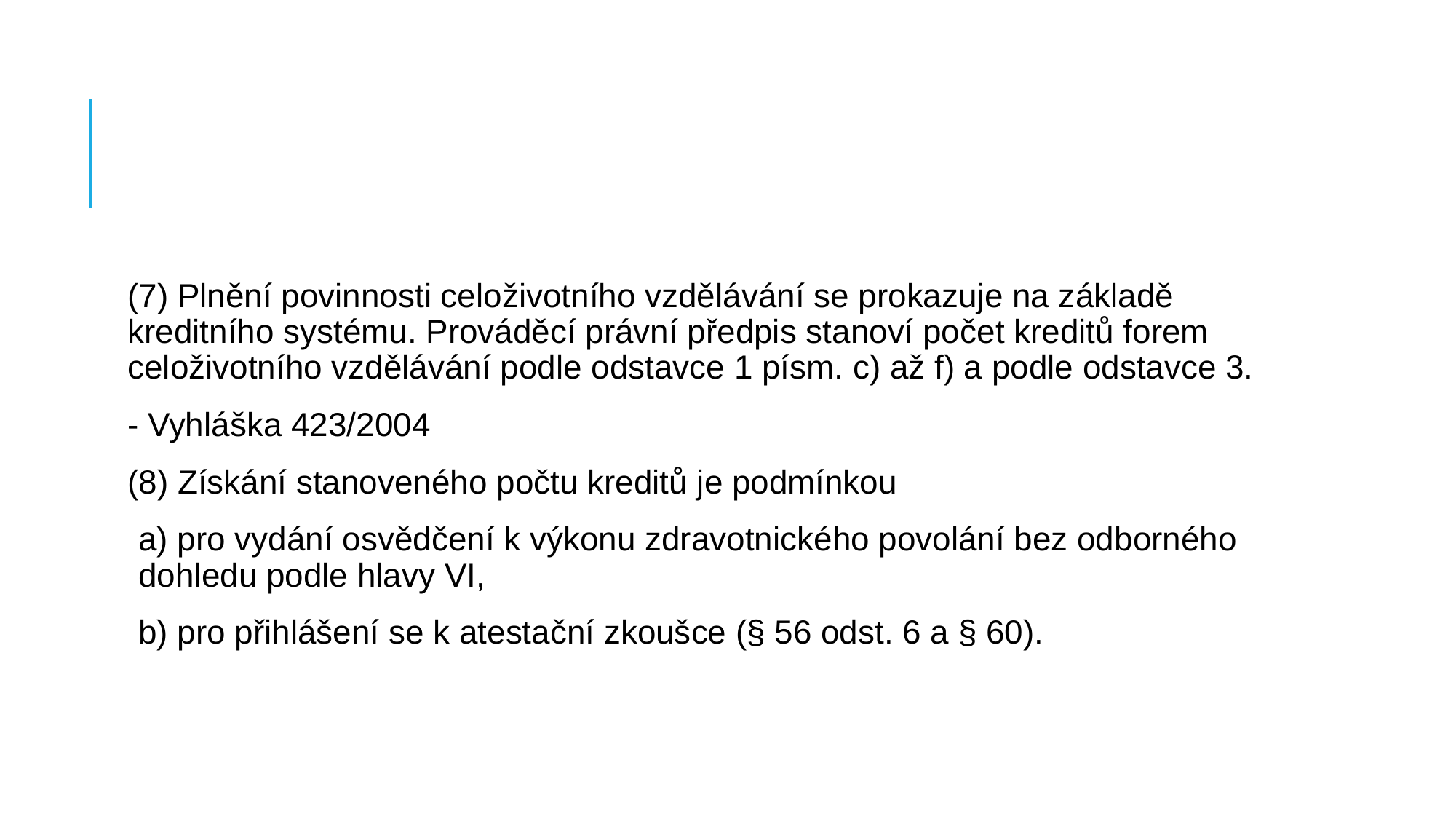

#
(7) Plnění povinnosti celoživotního vzdělávání se prokazuje na základě kreditního systému. Prováděcí právní předpis stanoví počet kreditů forem celoživotního vzdělávání podle odstavce 1 písm. c) až f) a podle odstavce 3.
- Vyhláška 423/2004
(8) Získání stanoveného počtu kreditů je podmínkou
a) pro vydání osvědčení k výkonu zdravotnického povolání bez odborného dohledu podle hlavy VI,
b) pro přihlášení se k atestační zkoušce (§ 56 odst. 6 a § 60).